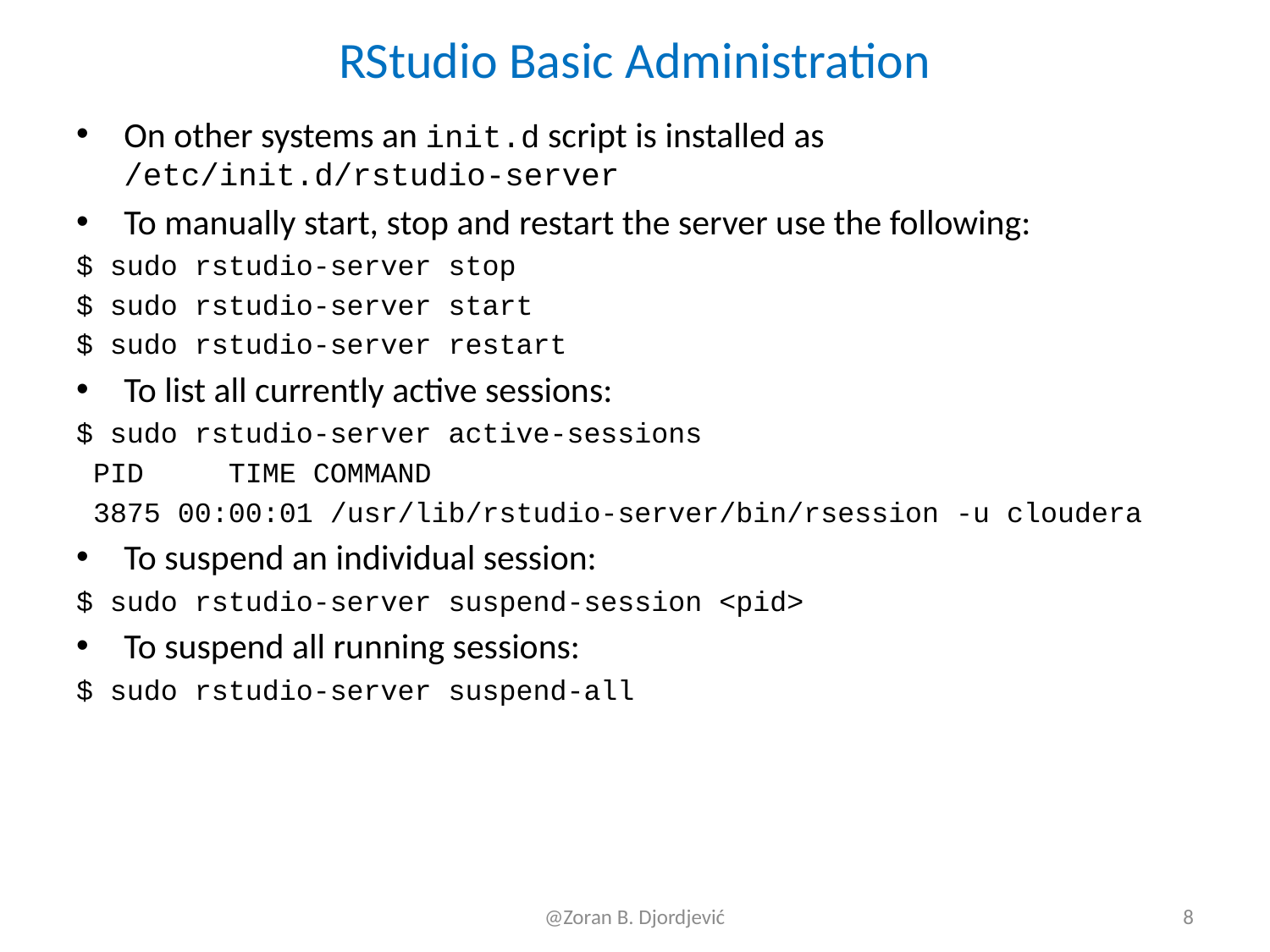

# RStudio Basic Administration
On other systems an init.d script is installed as /etc/init.d/rstudio-server
To manually start, stop and restart the server use the following:
$ sudo rstudio-server stop
$ sudo rstudio-server start
$ sudo rstudio-server restart
To list all currently active sessions:
$ sudo rstudio-server active-sessions
 PID     TIME COMMAND
 3875 00:00:01 /usr/lib/rstudio-server/bin/rsession -u cloudera
To suspend an individual session:
$ sudo rstudio-server suspend-session <pid>
To suspend all running sessions:
$ sudo rstudio-server suspend-all
@Zoran B. Djordjević
8